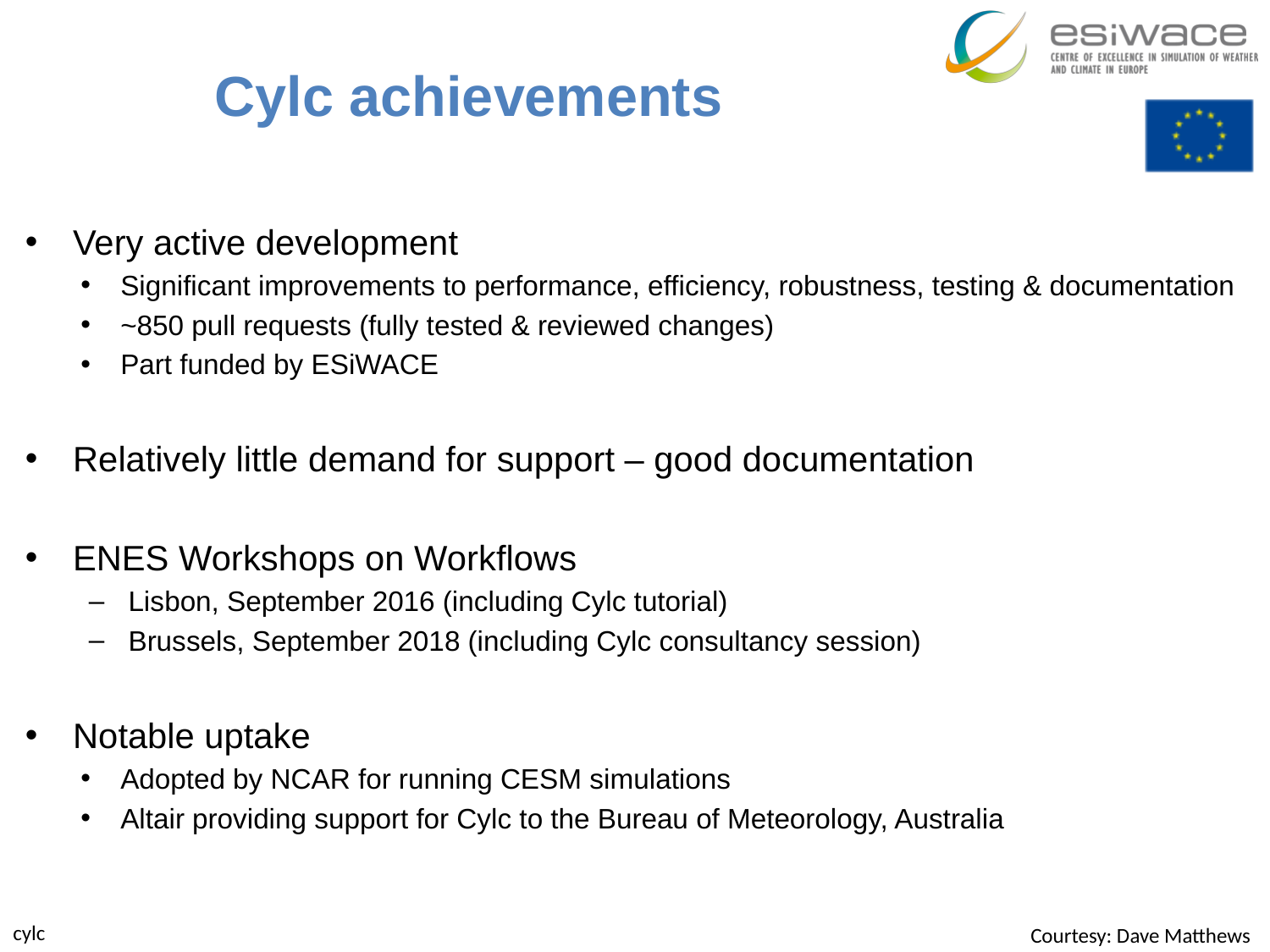

# Cylc achievements
Very active development
Significant improvements to performance, efficiency, robustness, testing & documentation
~850 pull requests (fully tested & reviewed changes)
Part funded by ESiWACE

Relatively little demand for support – good documentation

ENES Workshops on Workflows
Lisbon, September 2016 (including Cylc tutorial)
Brussels, September 2018 (including Cylc consultancy session)

Notable uptake
Adopted by NCAR for running CESM simulations
Altair providing support for Cylc to the Bureau of Meteorology, Australia
cylc
Courtesy: Dave Matthews